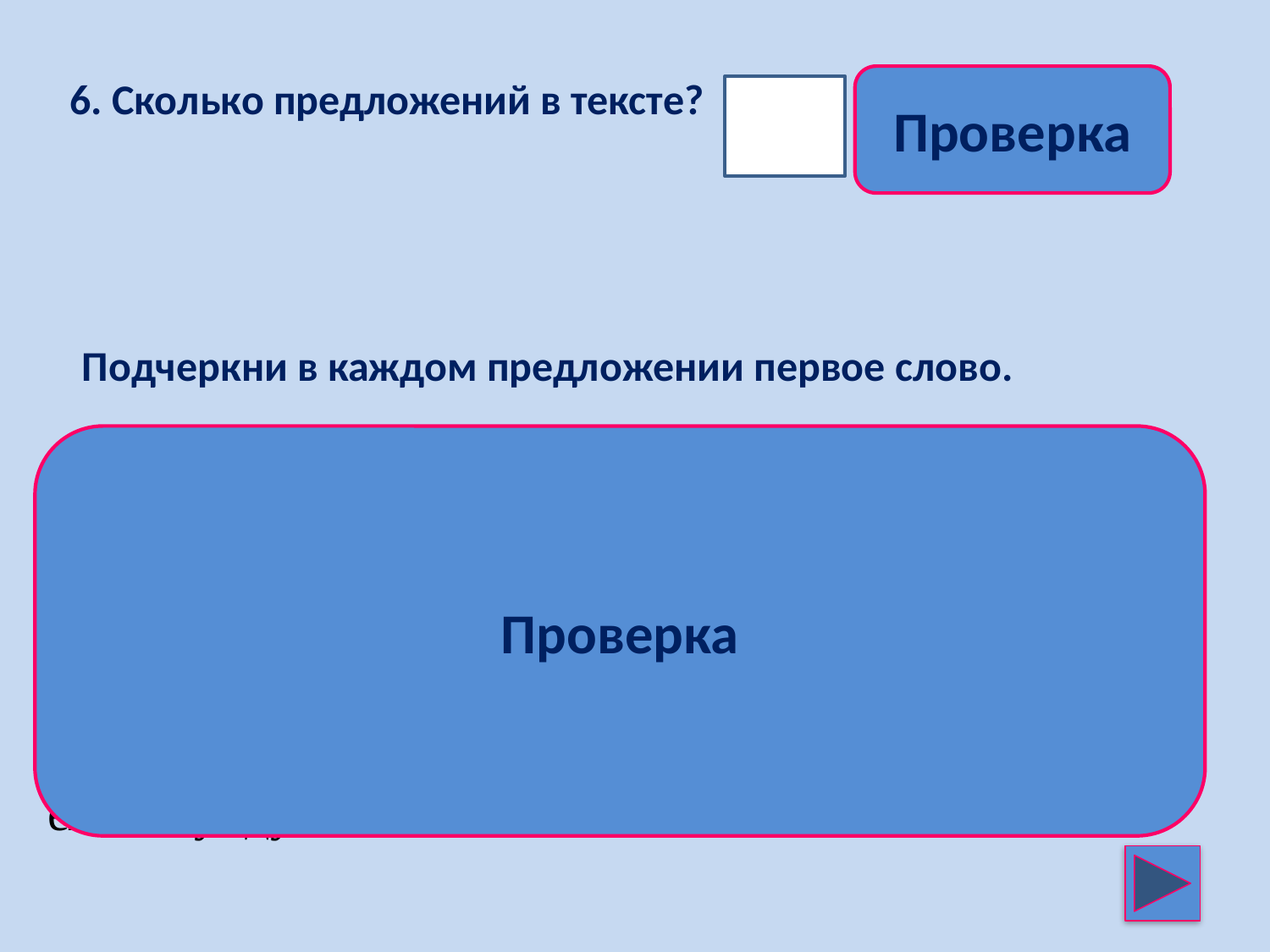

6. Сколько предложений в тексте?
Проверка

10
Подчеркни в каждом предложении первое слово.

Доктор и звери.
Жил- был доктор. Он был добрый. Звали его Айболит. И была у него злая сестра, которую звали Варвара.
Больше всего на свете доктор любил зверей.
В комнате у него жили зайцы. В шкафу у него жила белка. В буфете жила ворона. На диване жил колючий ёж. В сундуке жили белые мыши.
Проверка